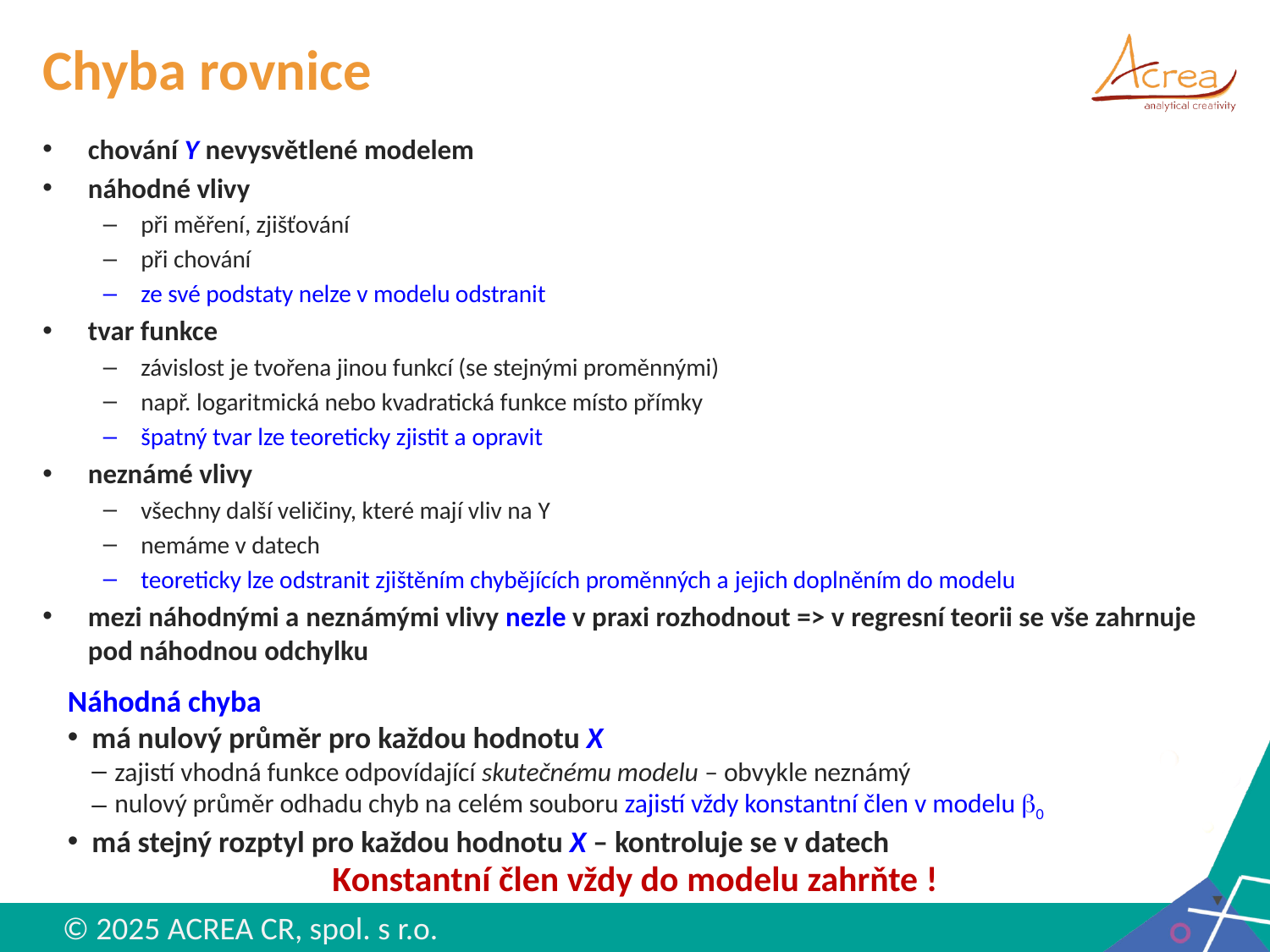

# Chyba rovnice
chování Y nevysvětlené modelem
náhodné vlivy
při měření, zjišťování
při chování
ze své podstaty nelze v modelu odstranit
tvar funkce
závislost je tvořena jinou funkcí (se stejnými proměnnými)
např. logaritmická nebo kvadratická funkce místo přímky
špatný tvar lze teoreticky zjistit a opravit
neznámé vlivy
všechny další veličiny, které mají vliv na Y
nemáme v datech
teoreticky lze odstranit zjištěním chybějících proměnných a jejich doplněním do modelu
mezi náhodnými a neznámými vlivy nezle v praxi rozhodnout => v regresní teorii se vše zahrnuje pod náhodnou odchylku
Náhodná chyba
má nulový průměr pro každou hodnotu X
zajistí vhodná funkce odpovídající skutečnému modelu – obvykle neznámý
nulový průměr odhadu chyb na celém souboru zajistí vždy konstantní člen v modelu β0
má stejný rozptyl pro každou hodnotu X – kontroluje se v datech
Konstantní člen vždy do modelu zahrňte !